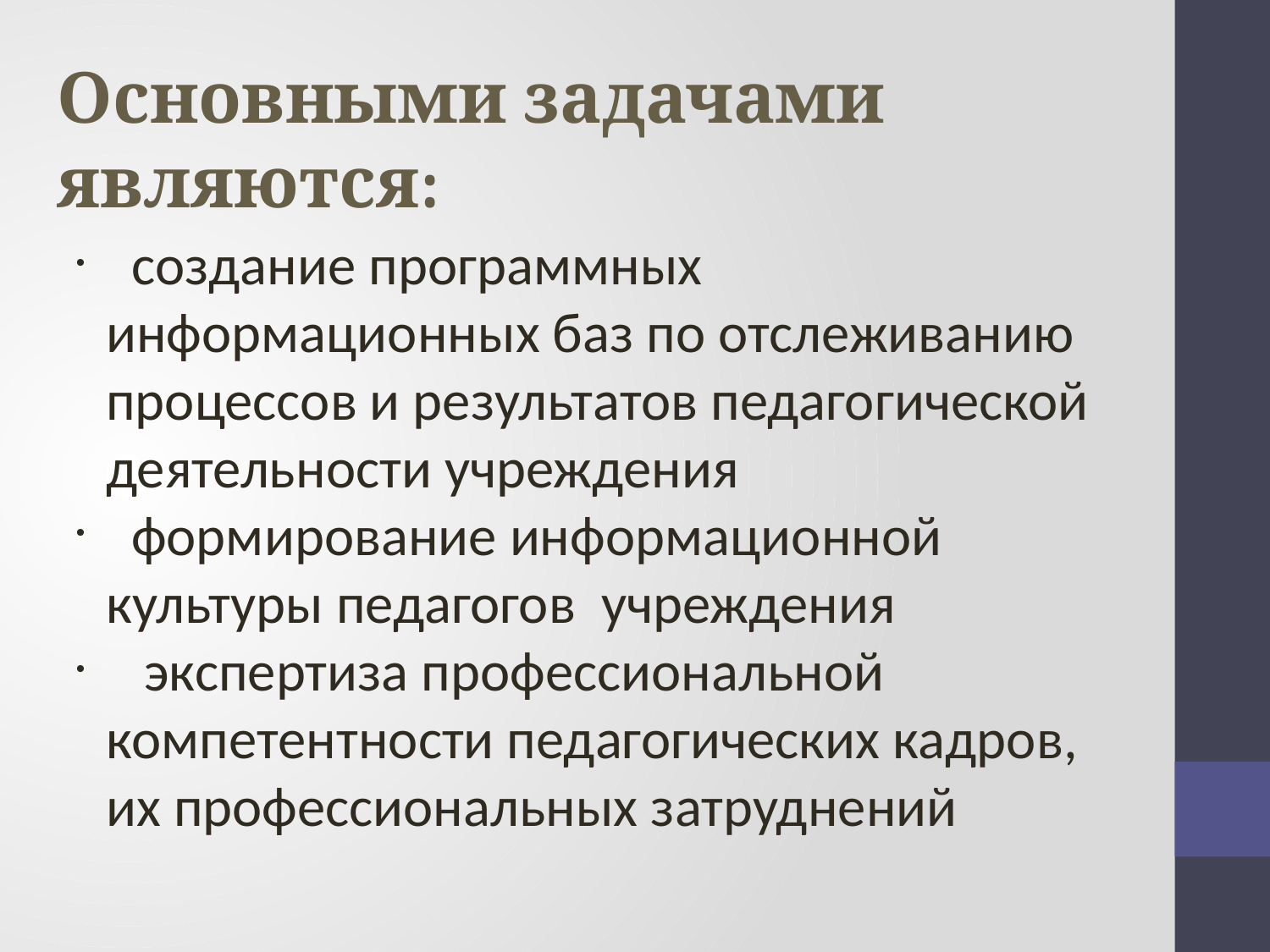

Основными задачами являются:
  создание программных  информационных баз по отслеживанию процессов и результатов педагогической деятельности учреждения
  формирование информационной культуры педагогов  учреждения
   экспертиза профессиональной компетентности педагогических кадров,  их профессиональных затруднений